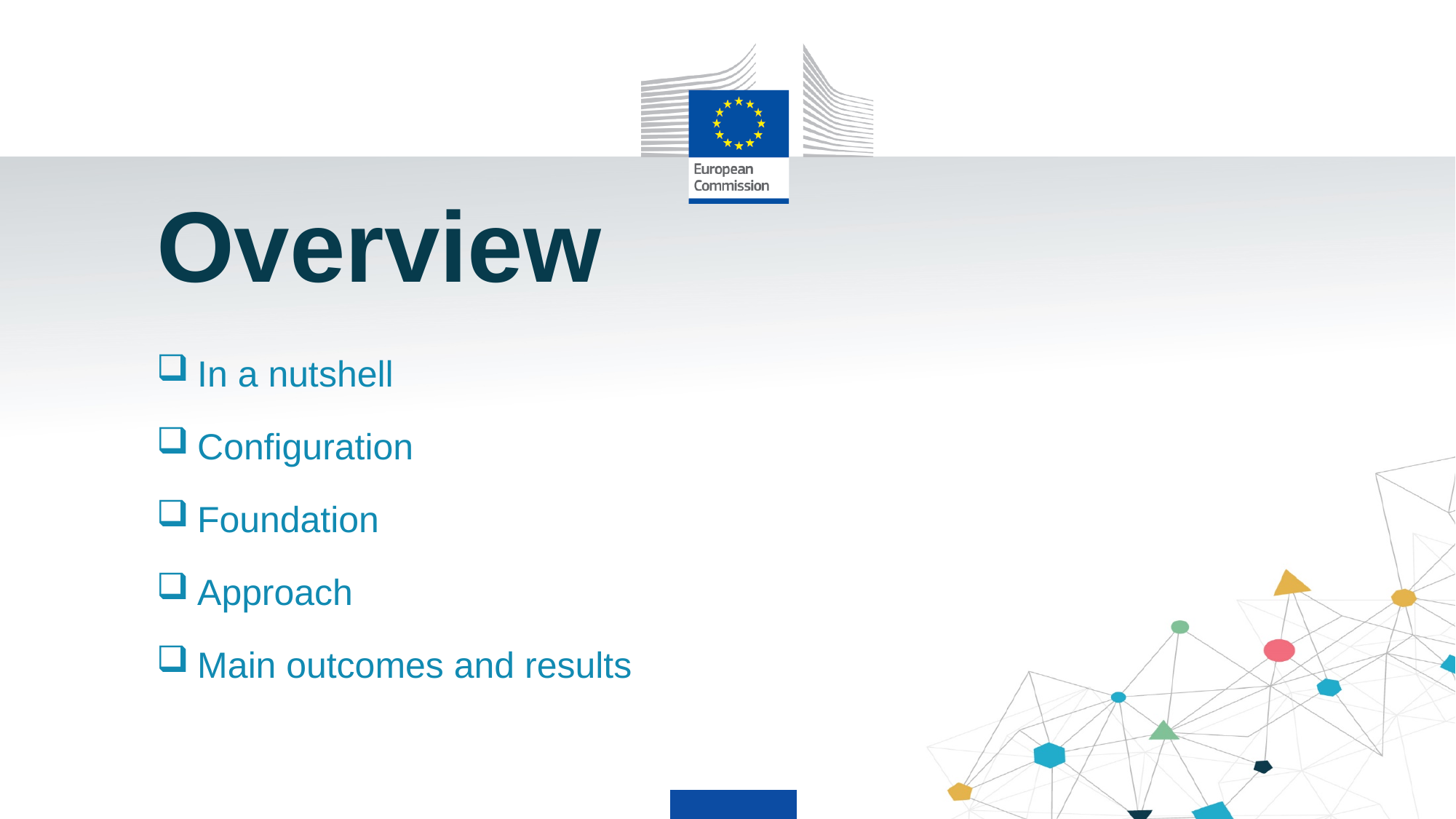

Overview
In a nutshell
Configuration
Foundation
Approach
Main outcomes and results